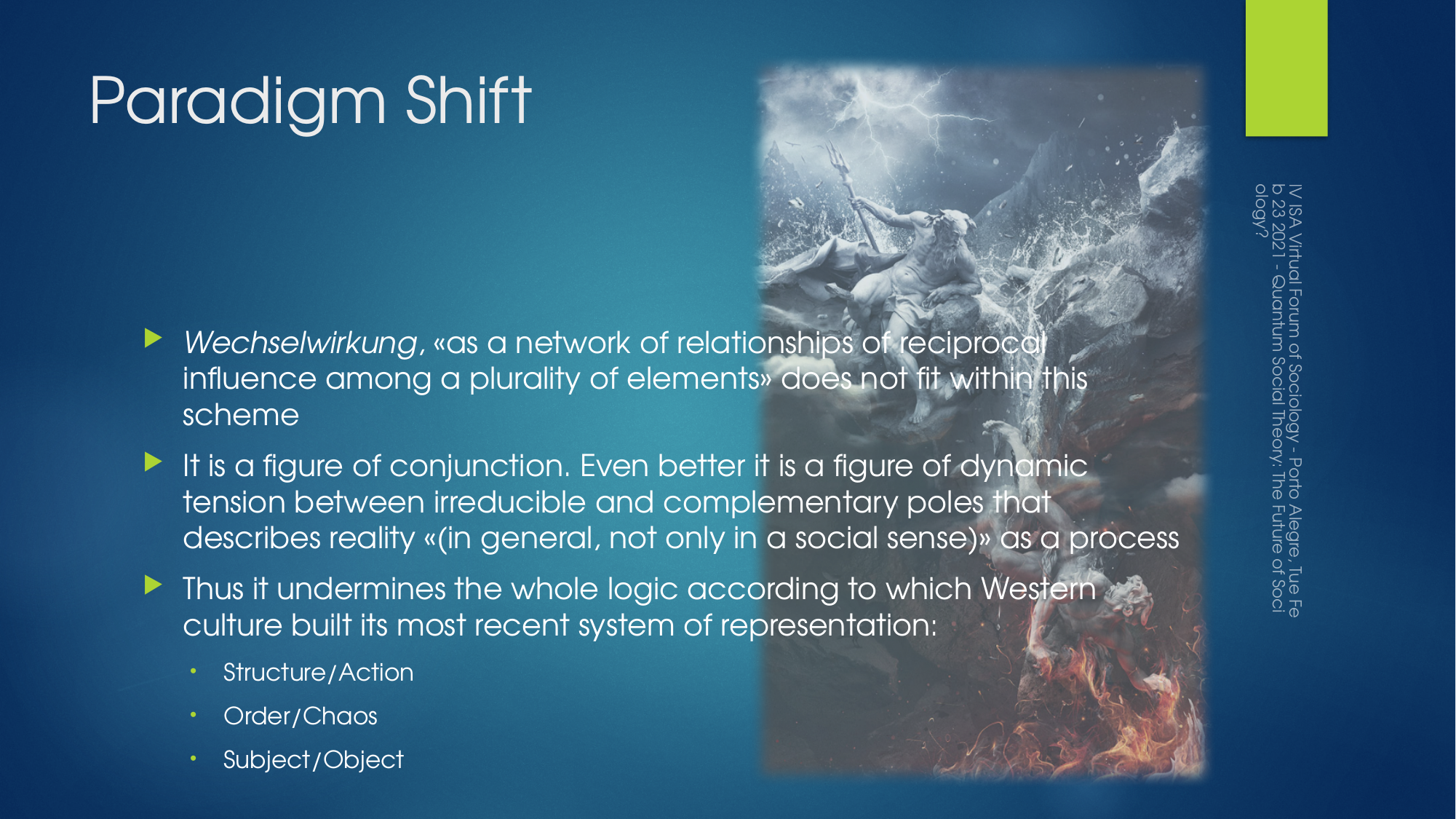

# Paradigm Shift

Wechselwirkung, «as a network of relationships of reciprocal influence among a plurality of elements» does not fit within this scheme
It is a figure of conjunction. Even better it is a figure of dynamic tension between irreducible and complementary poles that describes reality «(in general, not only in a social sense)» as a process
Thus it undermines the whole logic according to which Western culture built its most recent system of representation:
Structure/Action
Order/Chaos
Subject/Object
IV ISA Virtual Forum of Sociology - Porto Alegre, Tue Feb 23 2021 - Quantum Social Theory: The Future of Sociology?